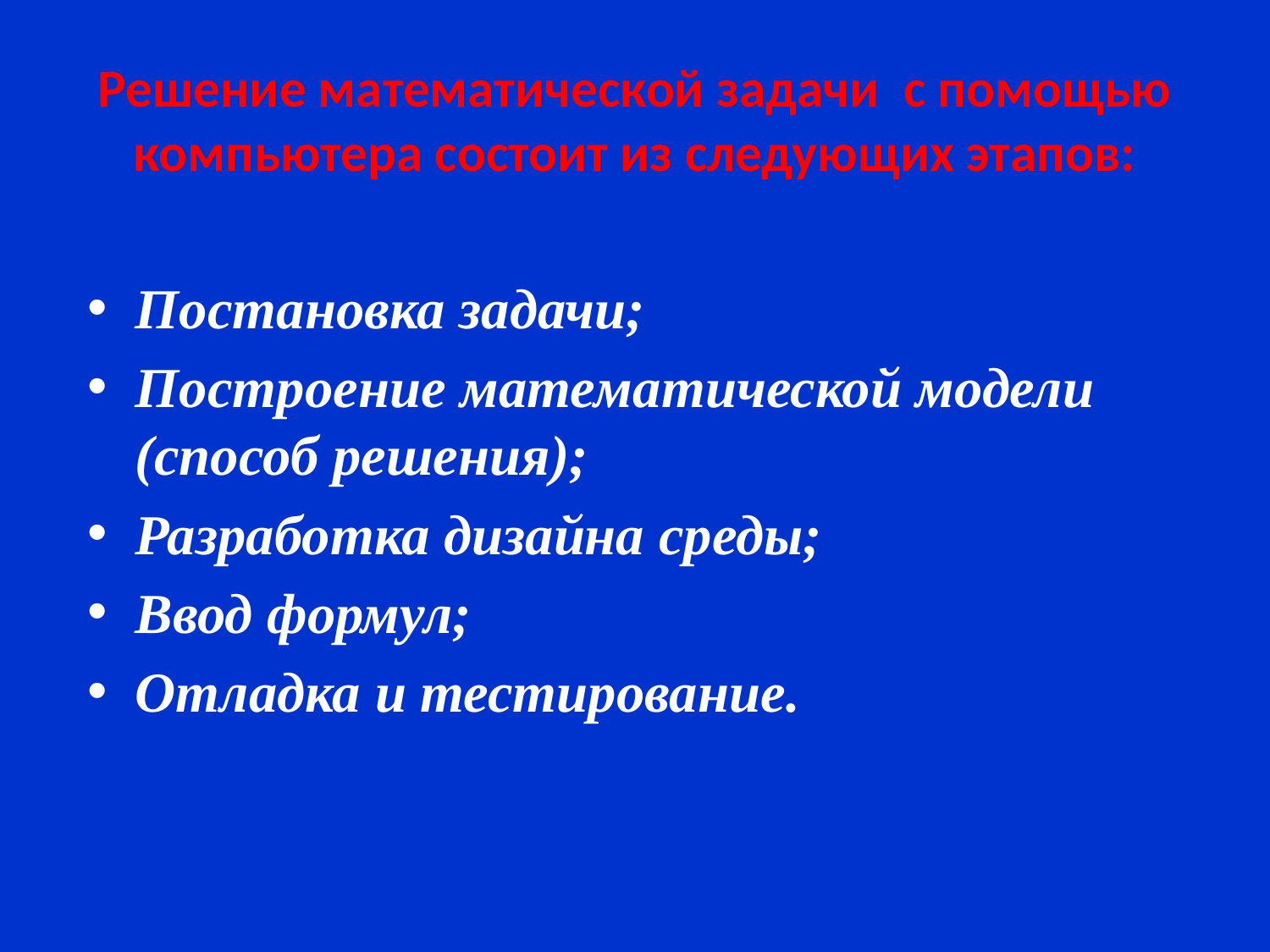

# Решение математической задачи  с помощью компьютера состоит из следующих этапов:
Постановка задачи;
Построение математической модели (способ решения);
Разработка дизайна среды;
Ввод формул;
Отладка и тестирование.